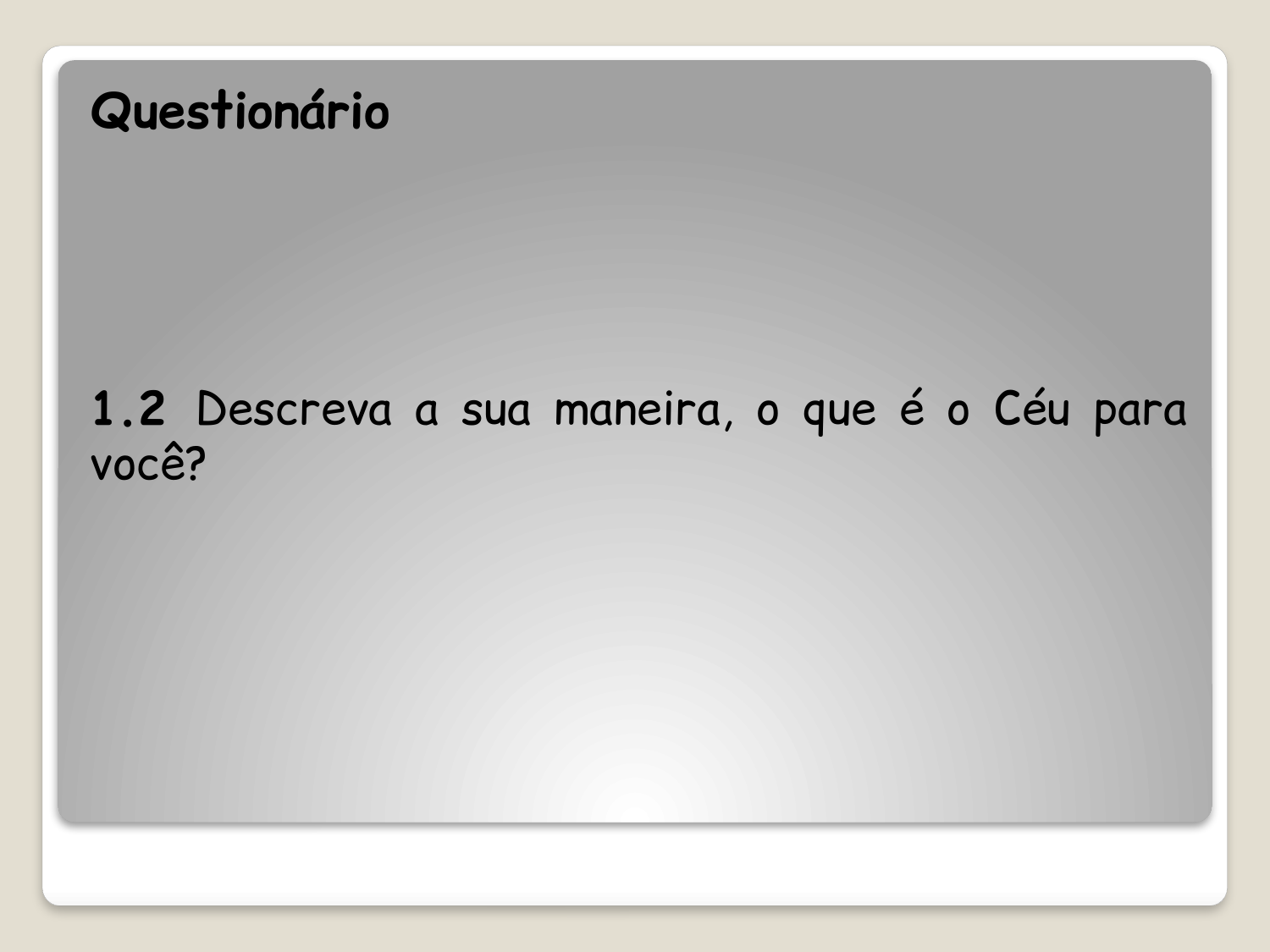

Questionário
1.2 Descreva a sua maneira, o que é o Céu para você?